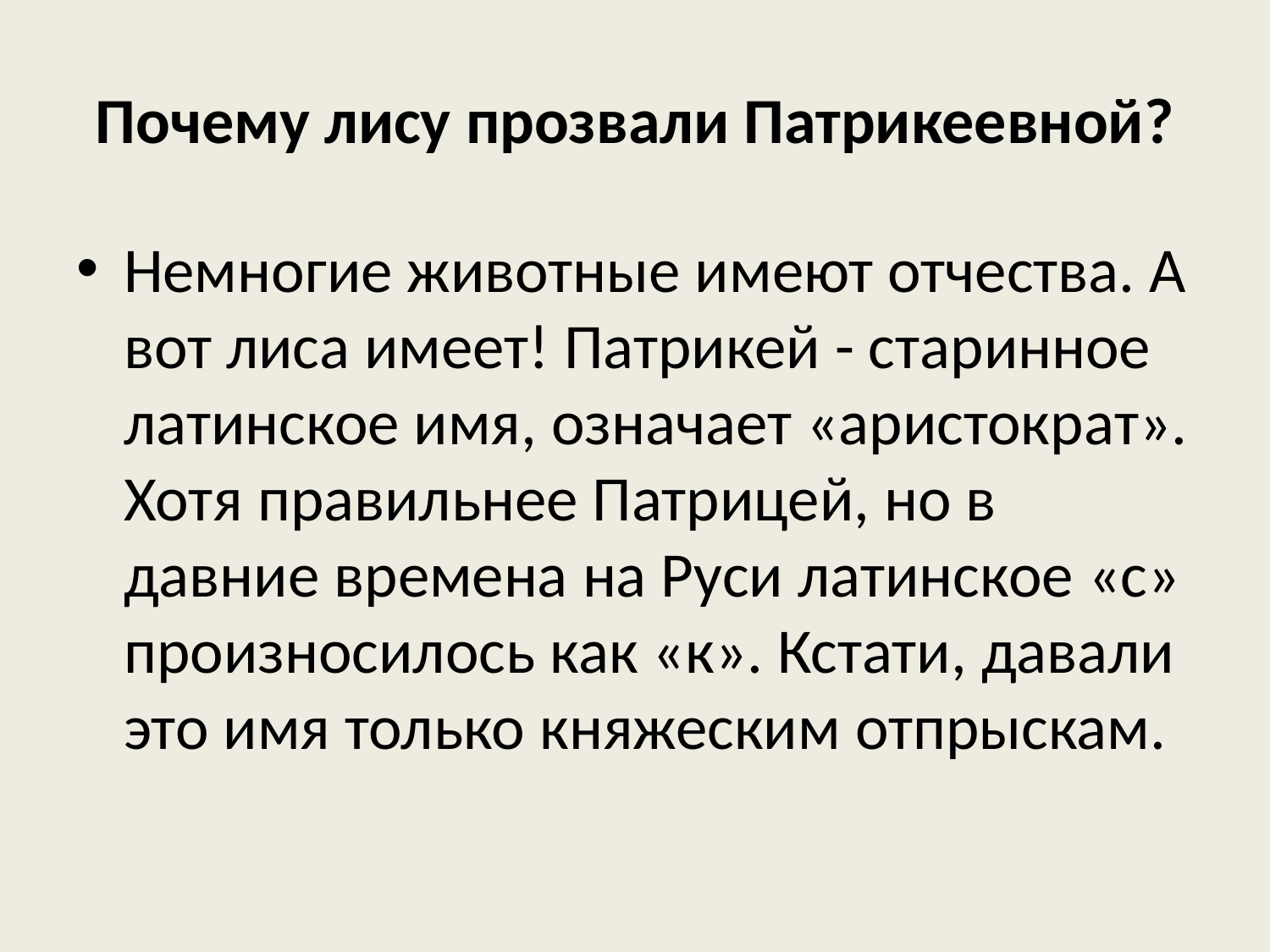

# Почему лису прозвали Патрикеевной?
Немногие животные имеют отчества. А вот лиса имеет! Патрикей - старинное латинское имя, означает «аристократ». Хотя правильнее Патрицей, но в давние времена на Руси латинское «с» произносилось как «к». Кстати, давали это имя только княжеским отпрыскам.